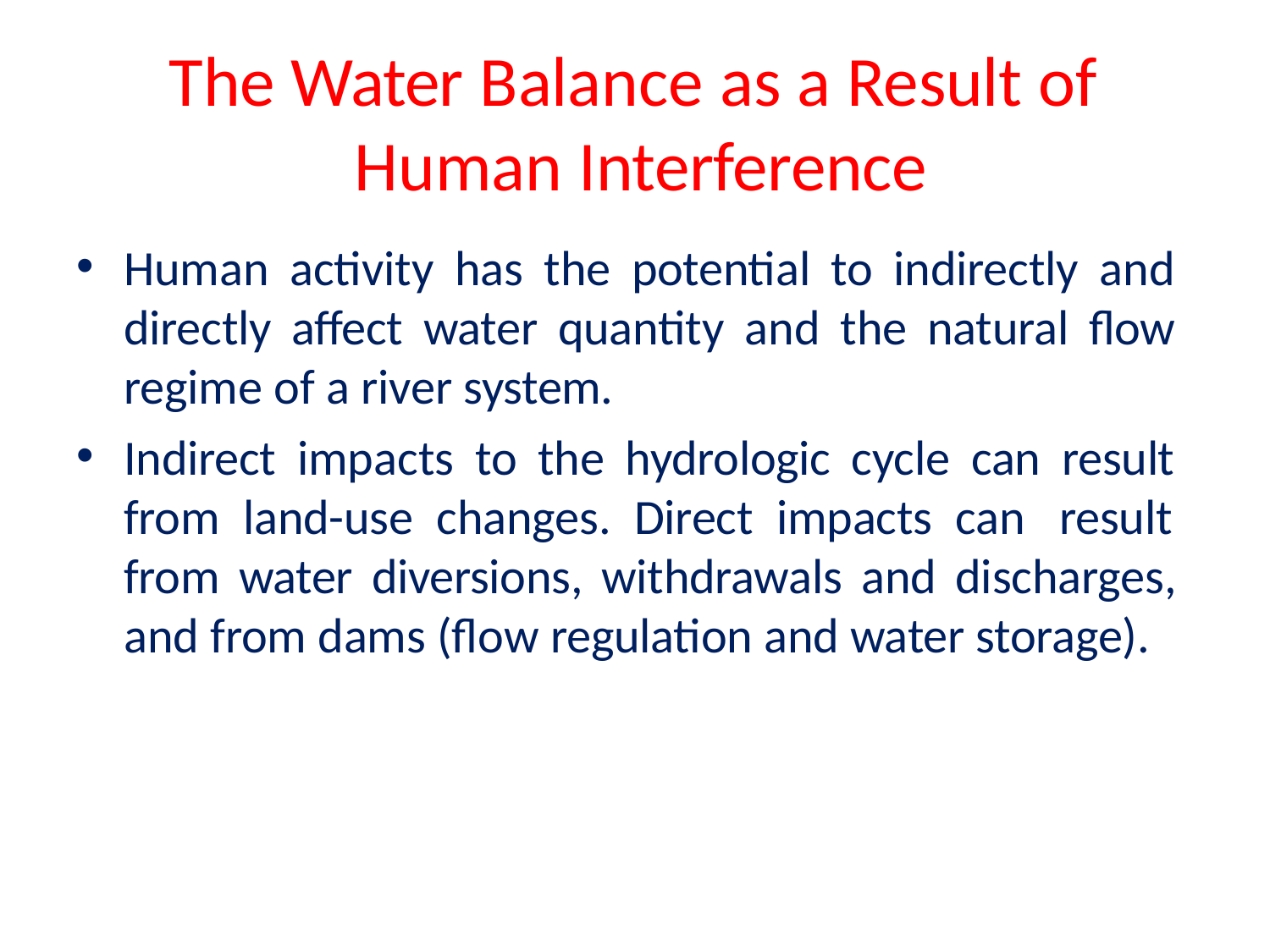

# The Water Balance as a Result of  Human Interference
Human activity has the potential to indirectly and  directly affect water quantity and the natural flow  regime of a river system.
Indirect impacts to the hydrologic cycle can result  from land-use changes. Direct impacts can result  from water diversions, withdrawals and discharges,  and from dams (flow regulation and water storage).